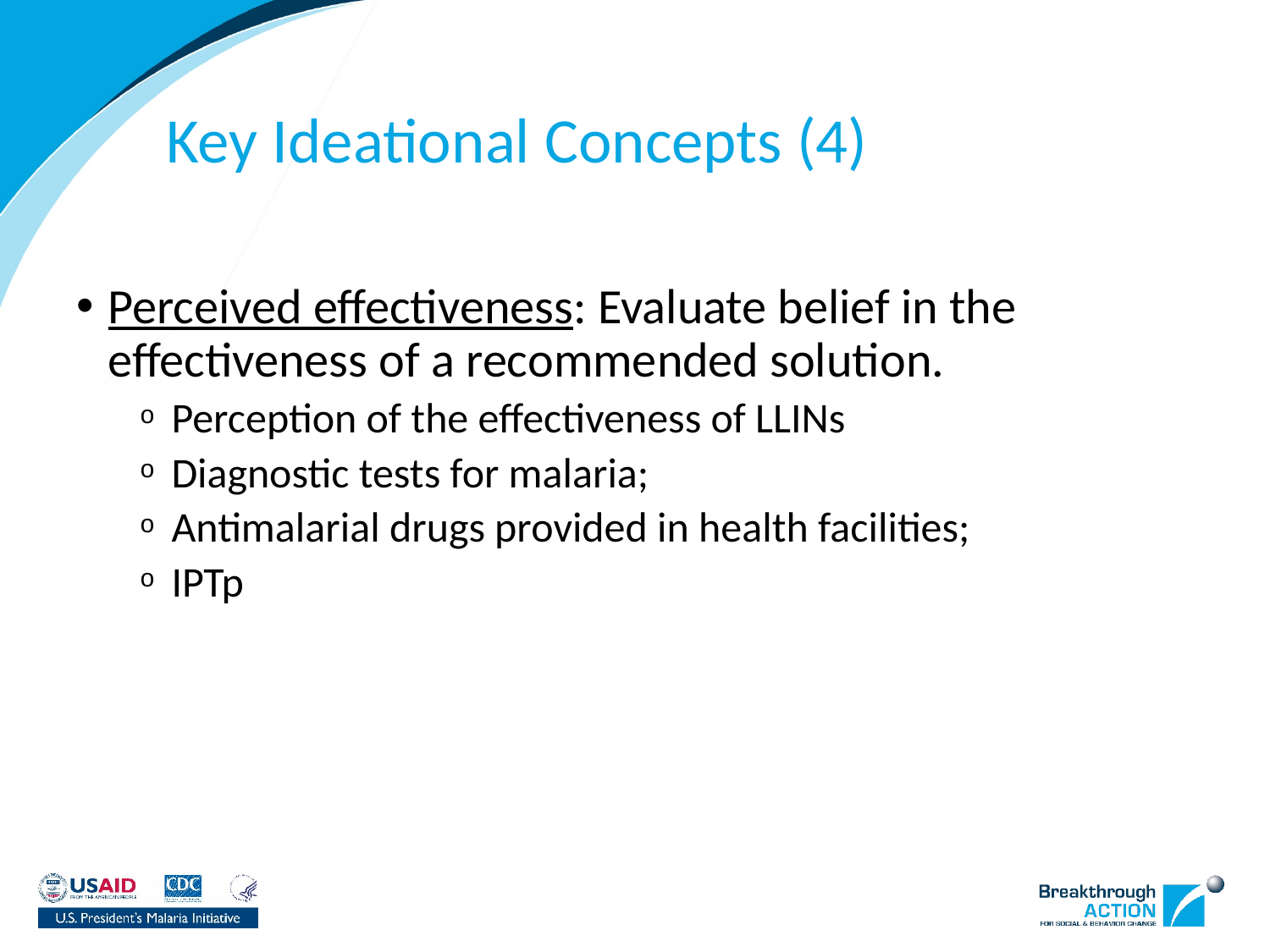

# Key Ideational Concepts (4)
Perceived effectiveness: Evaluate belief in the effectiveness of a recommended solution.
Perception of the effectiveness of LLINs
Diagnostic tests for malaria;
Antimalarial drugs provided in health facilities;
IPTp